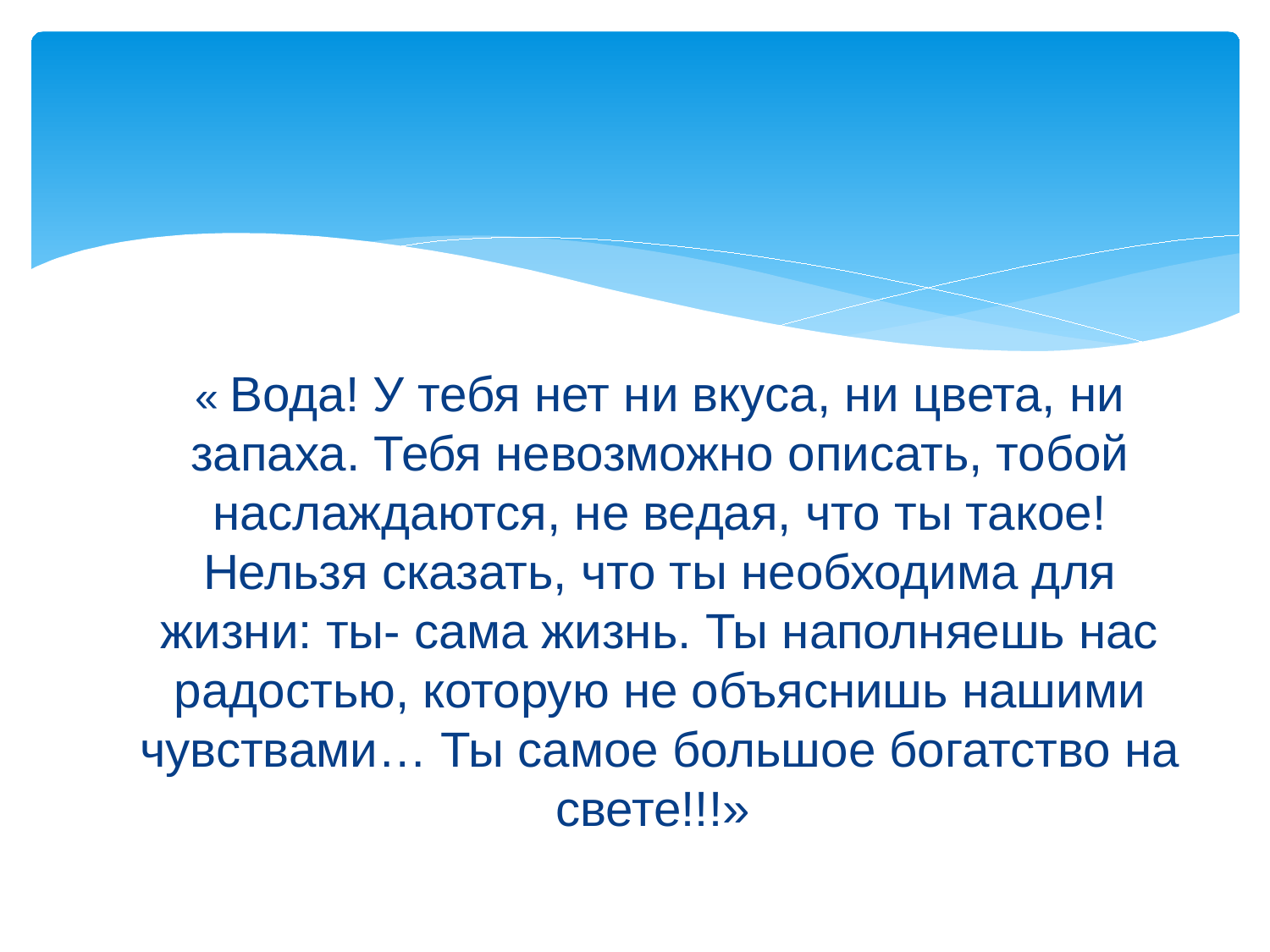

« Вода! У тебя нет ни вкуса, ни цвета, ни запаха. Тебя невозможно описать, тобой наслаждаются, не ведая, что ты такое! Нельзя сказать, что ты необходима для жизни: ты- сама жизнь. Ты наполняешь нас радостью, которую не объяснишь нашими чувствами… Ты самое большое богатство на свете!!!»